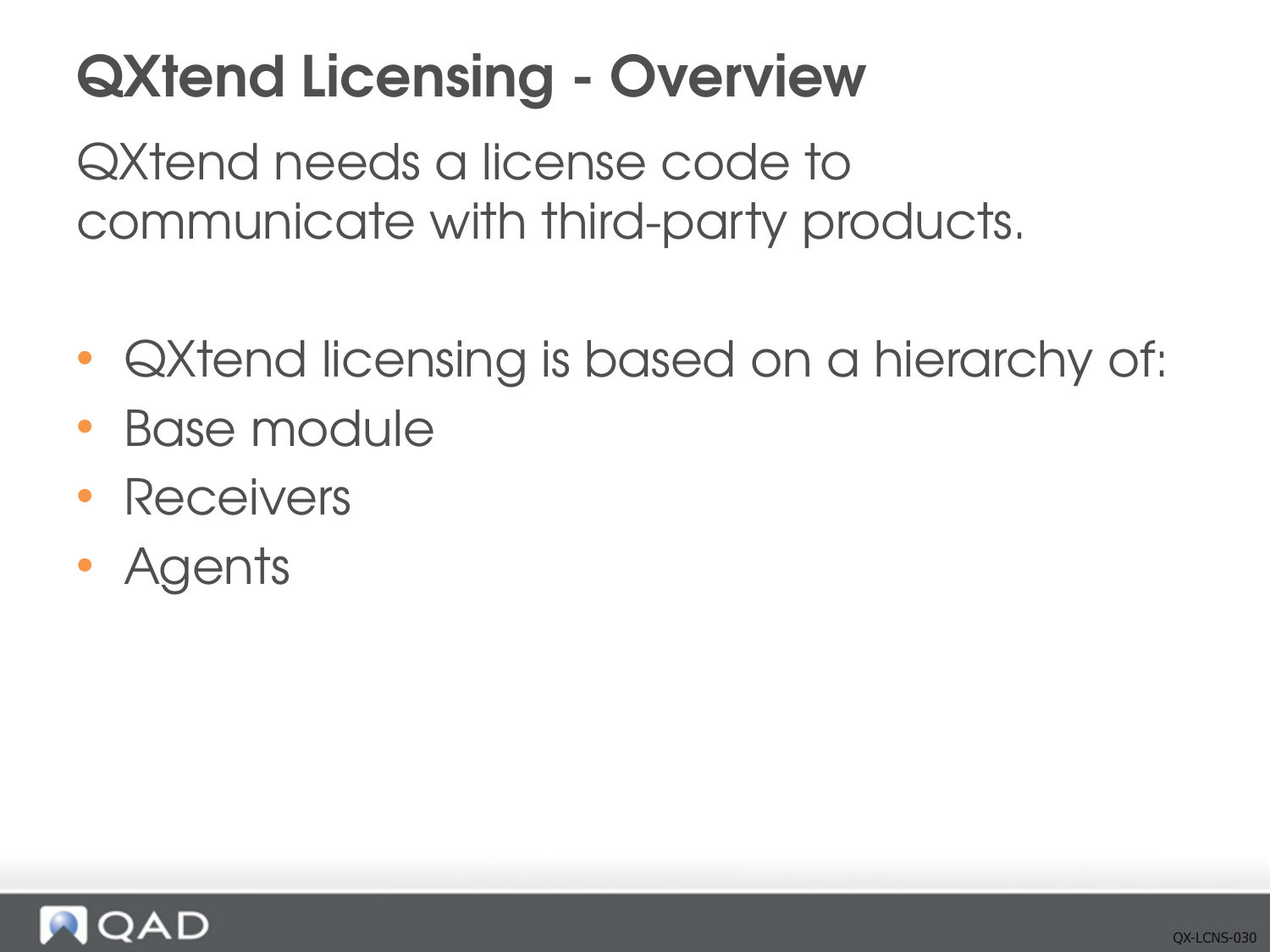

# QXtend Licensing - Overview
QXtend needs a license code to communicate with third-party products.

QXtend licensing is based on a hierarchy of:
Base module
Receivers
Agents

QX-LCNS-030